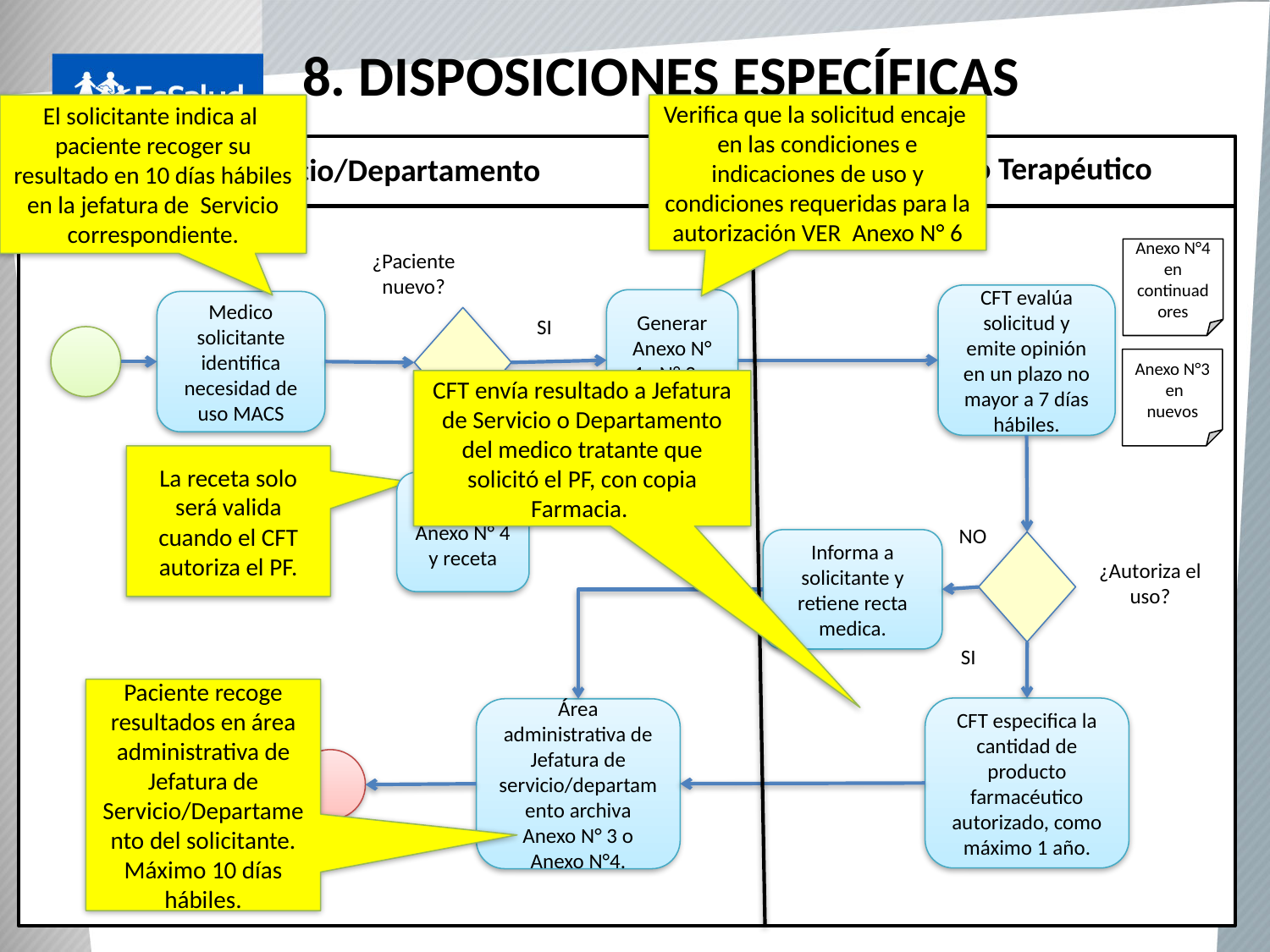

# 8. DISPOSICIONES ESPECÍFICAS
El solicitante indica al  paciente recoger su resultado en 10 días hábiles en la jefatura de  Servicio correspondiente.
Verifica que la solicitud encaje  en las condiciones e indicaciones de uso y condiciones requeridas para la autorización VER  Anexo N° 6

Comité Fármaco Terapéutico
Servicio/Departamento
Anexo N°4 en continuadores
CFT evalúa solicitud y emite opinión en un plazo no mayor a 7 días hábiles.
Anexo N°3  en nuevos
NO
Informa a solicitante y retiene recta medica.

¿Autoriza el uso?
SI
CFT especifica la cantidad de producto farmacéutico autorizado, como máximo 1 año.
¿Paciente nuevo?
Generar Anexo N° 1 , N° 2 y receta
Medico solicitante identifica necesidad de uso MACS

SI

NO
Generar Anexo N° 4 y receta
CFT envía resultado a Jefatura de Servicio o Departamento del medico tratante que solicitó el PF, con copia Farmacia.
La receta solo será valida cuando el CFT autoriza el PF.
Área administrativa de Jefatura de servicio/departamento archiva Anexo N° 3 o Anexo N°4.

Paciente recoge resultados en área administrativa de Jefatura de Servicio/Departamento del solicitante. Máximo 10 días hábiles.